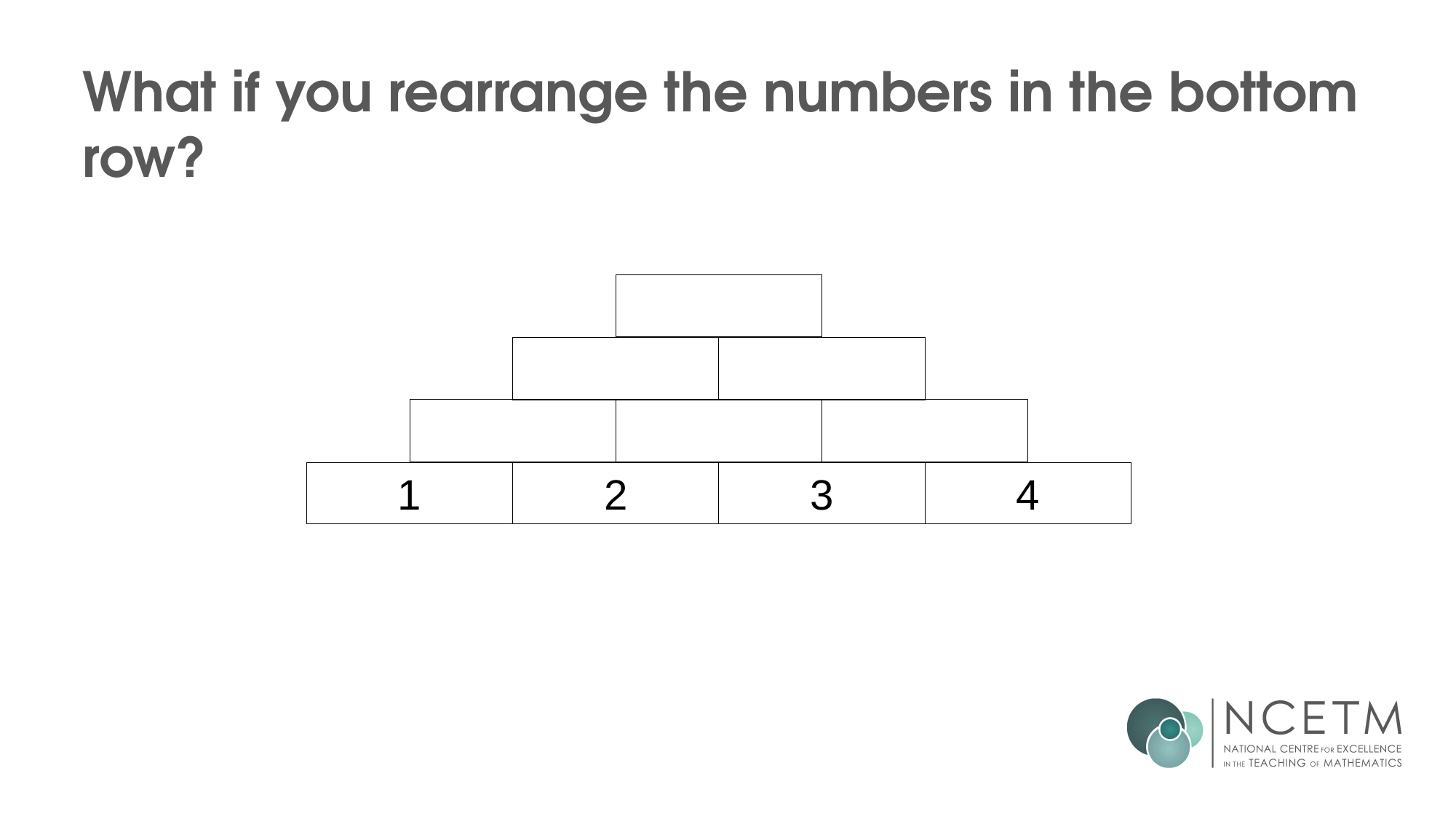

# What if you rearrange the numbers in the bottom row?

1
2
3
4